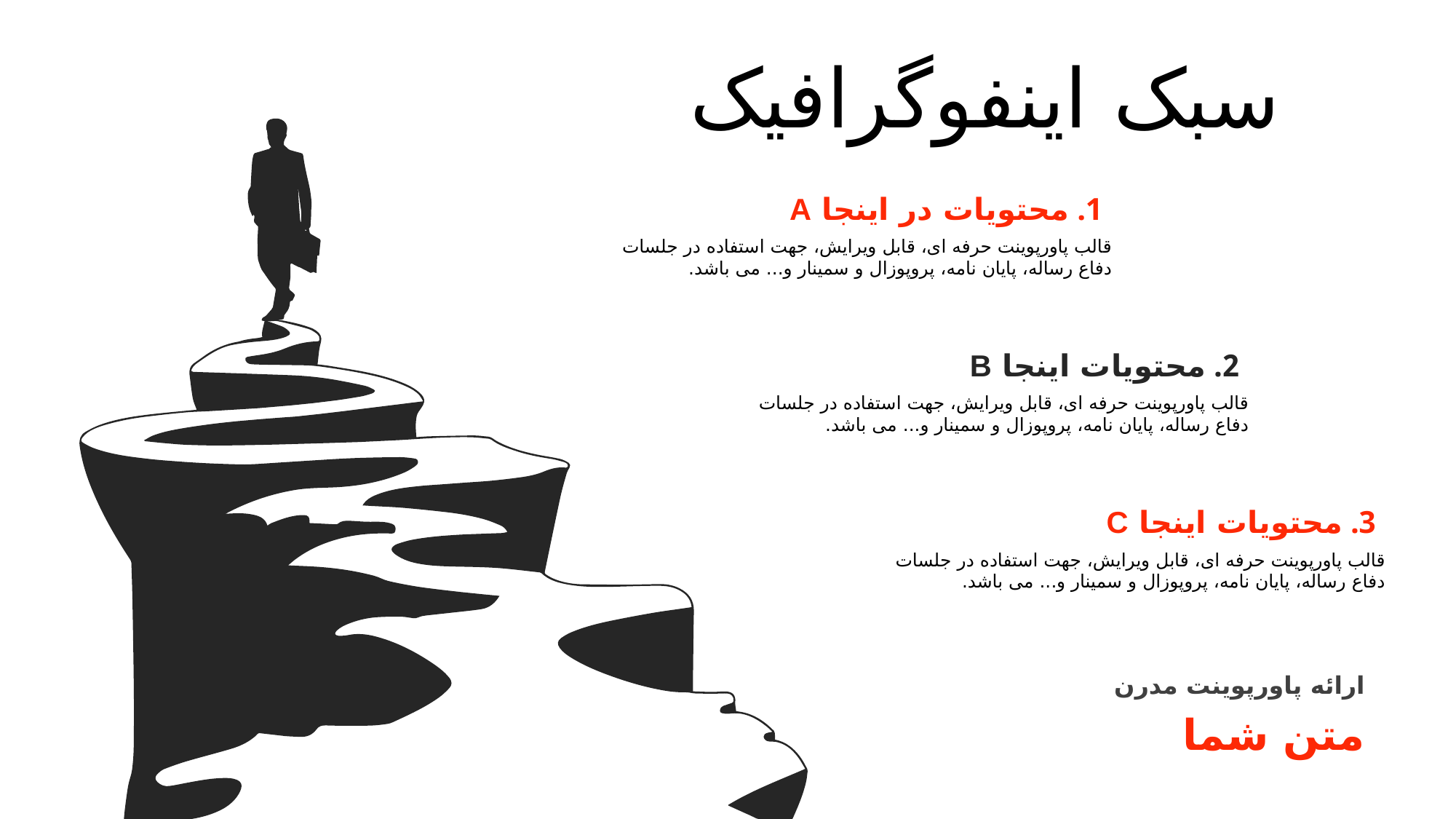

سبک اینفوگرافیک

 1. محتویات در اینجا A
قالب پاورپوینت حرفه ای، قابل ویرایش، جهت استفاده در جلسات دفاع رساله، پایان نامه، پروپوزال و سمینار و... می باشد.
 2. محتویات اینجا B
قالب پاورپوینت حرفه ای، قابل ویرایش، جهت استفاده در جلسات دفاع رساله، پایان نامه، پروپوزال و سمینار و... می باشد.
 3. محتویات اینجا C
قالب پاورپوینت حرفه ای، قابل ویرایش، جهت استفاده در جلسات دفاع رساله، پایان نامه، پروپوزال و سمینار و... می باشد.
ارائه پاورپوینت مدرن
متن شما